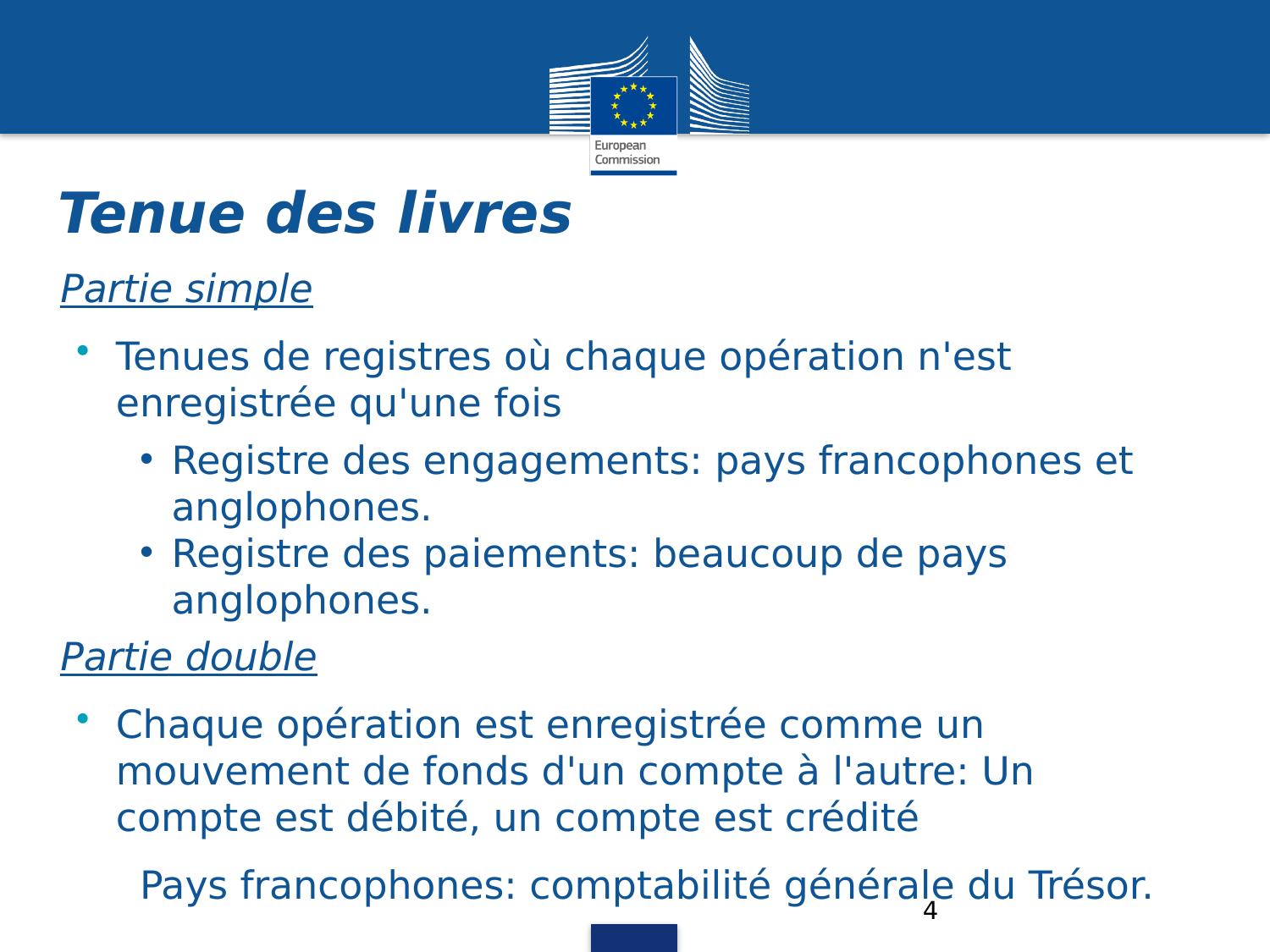

# Tenue des livres
Partie simple
Tenues de registres où chaque opération n'est enregistrée qu'une fois
Registre des engagements: pays francophones et anglophones.
Registre des paiements: beaucoup de pays anglophones.
Partie double
Chaque opération est enregistrée comme un mouvement de fonds d'un compte à l'autre: Un compte est débité, un compte est crédité
Pays francophones: comptabilité générale du Trésor.
4